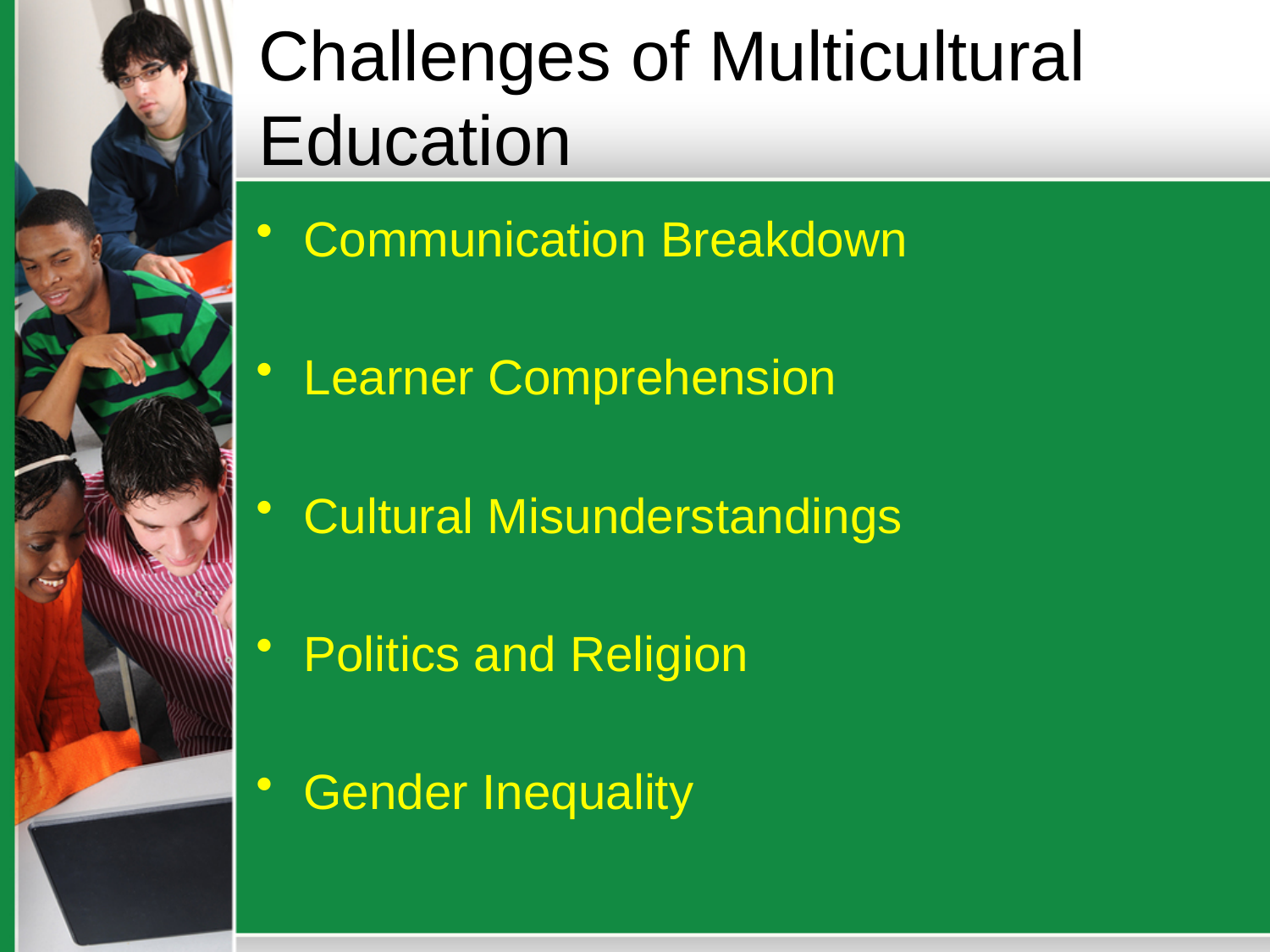

# Challenges of Multicultural Education
Communication Breakdown

Learner Comprehension

Cultural Misunderstandings

Politics and Religion

Gender Inequality